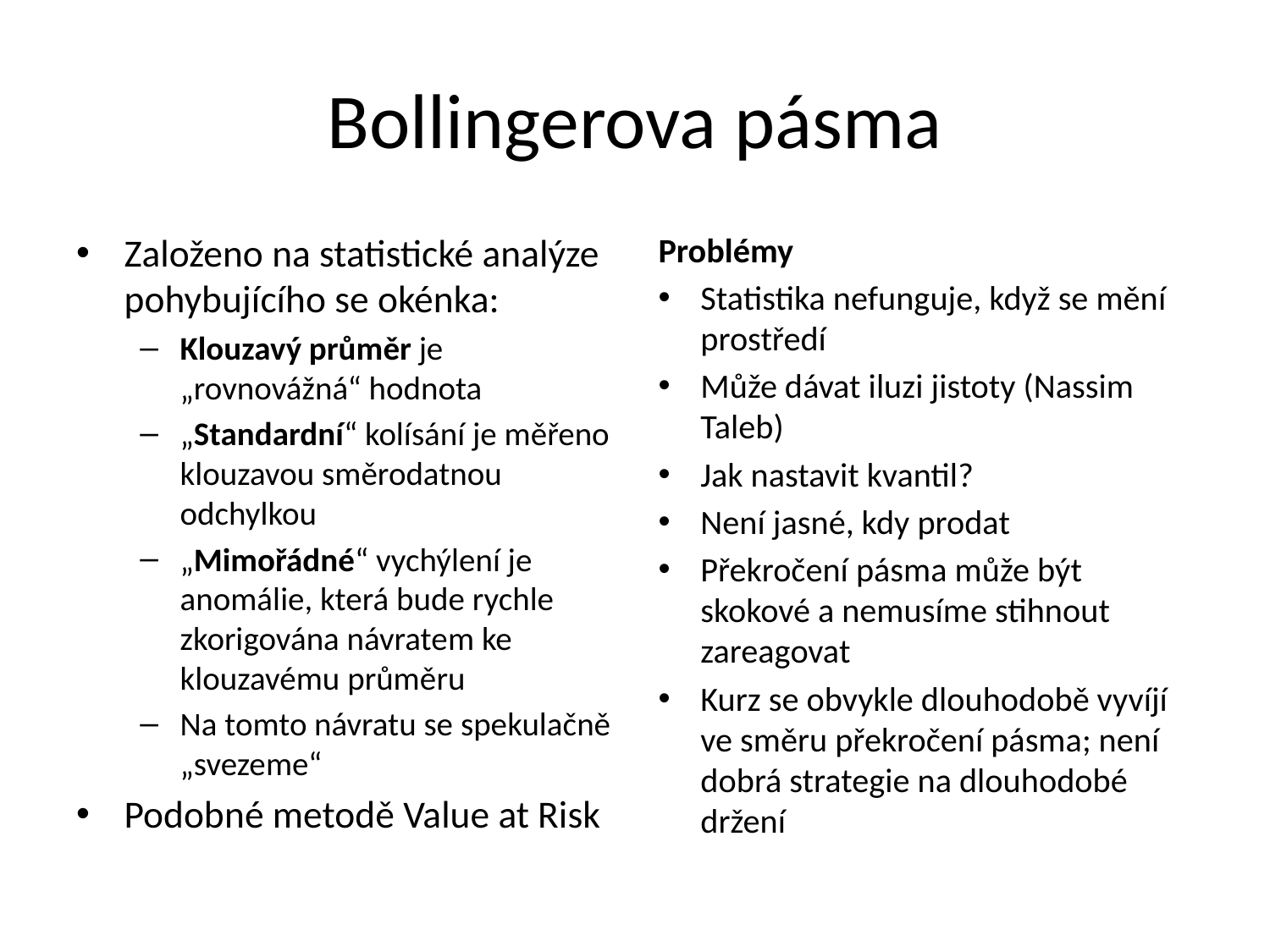

# Bollingerova pásma
Založeno na statistické analýze pohybujícího se okénka:
Klouzavý průměr je „rovnovážná“ hodnota
„Standardní“ kolísání je měřeno klouzavou směrodatnou odchylkou
„Mimořádné“ vychýlení je anomálie, která bude rychle zkorigována návratem ke klouzavému průměru
Na tomto návratu se spekulačně „svezeme“
Podobné metodě Value at Risk
Problémy
Statistika nefunguje, když se mění prostředí
Může dávat iluzi jistoty (Nassim Taleb)
Jak nastavit kvantil?
Není jasné, kdy prodat
Překročení pásma může být skokové a nemusíme stihnout zareagovat
Kurz se obvykle dlouhodobě vyvíjí ve směru překročení pásma; není dobrá strategie na dlouhodobé držení